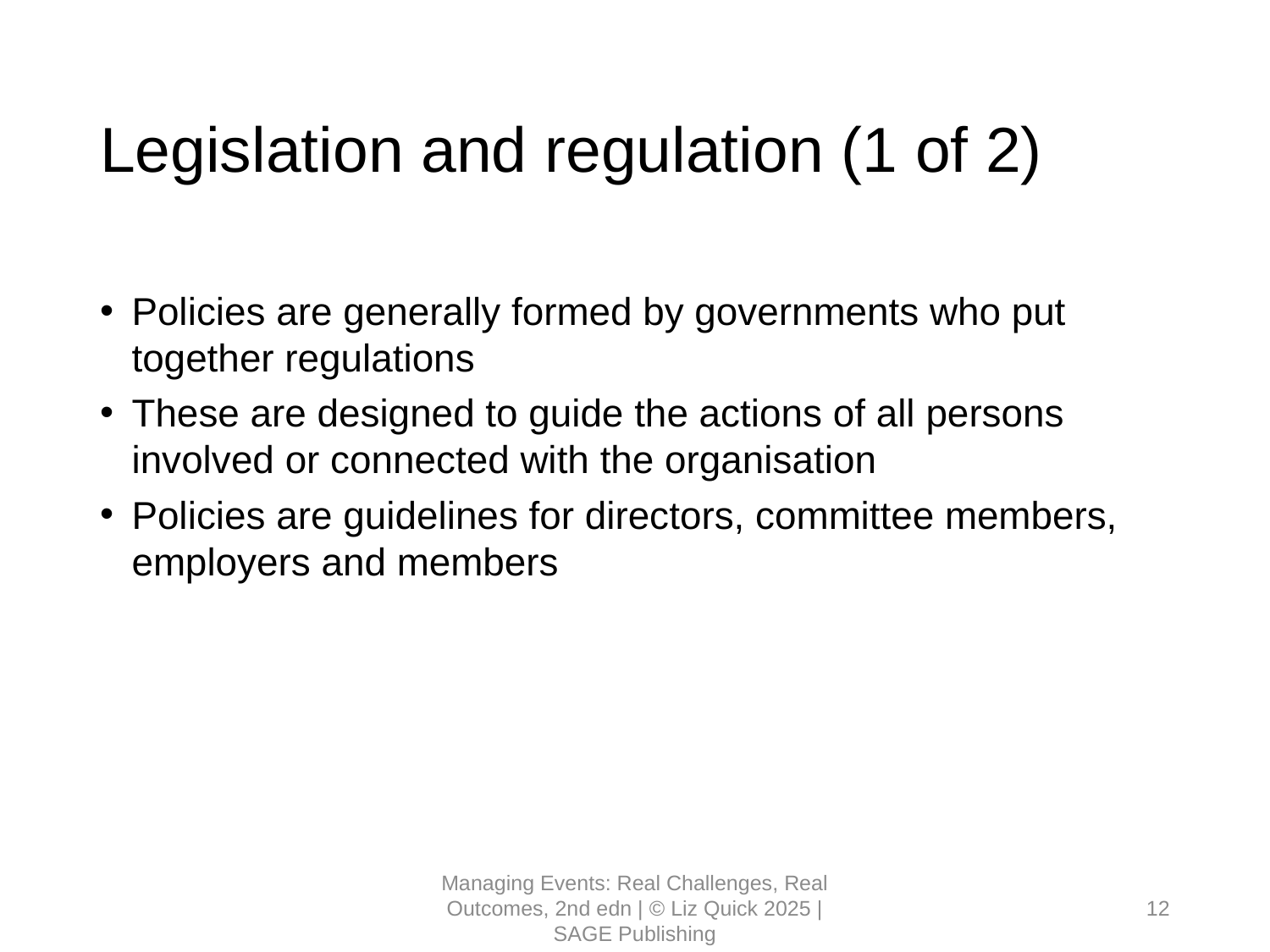

# Legislation and regulation (1 of 2)
Policies are generally formed by governments who put together regulations
These are designed to guide the actions of all persons involved or connected with the organisation
Policies are guidelines for directors, committee members, employers and members
Managing Events: Real Challenges, Real Outcomes, 2nd edn | © Liz Quick 2025 | SAGE Publishing
12